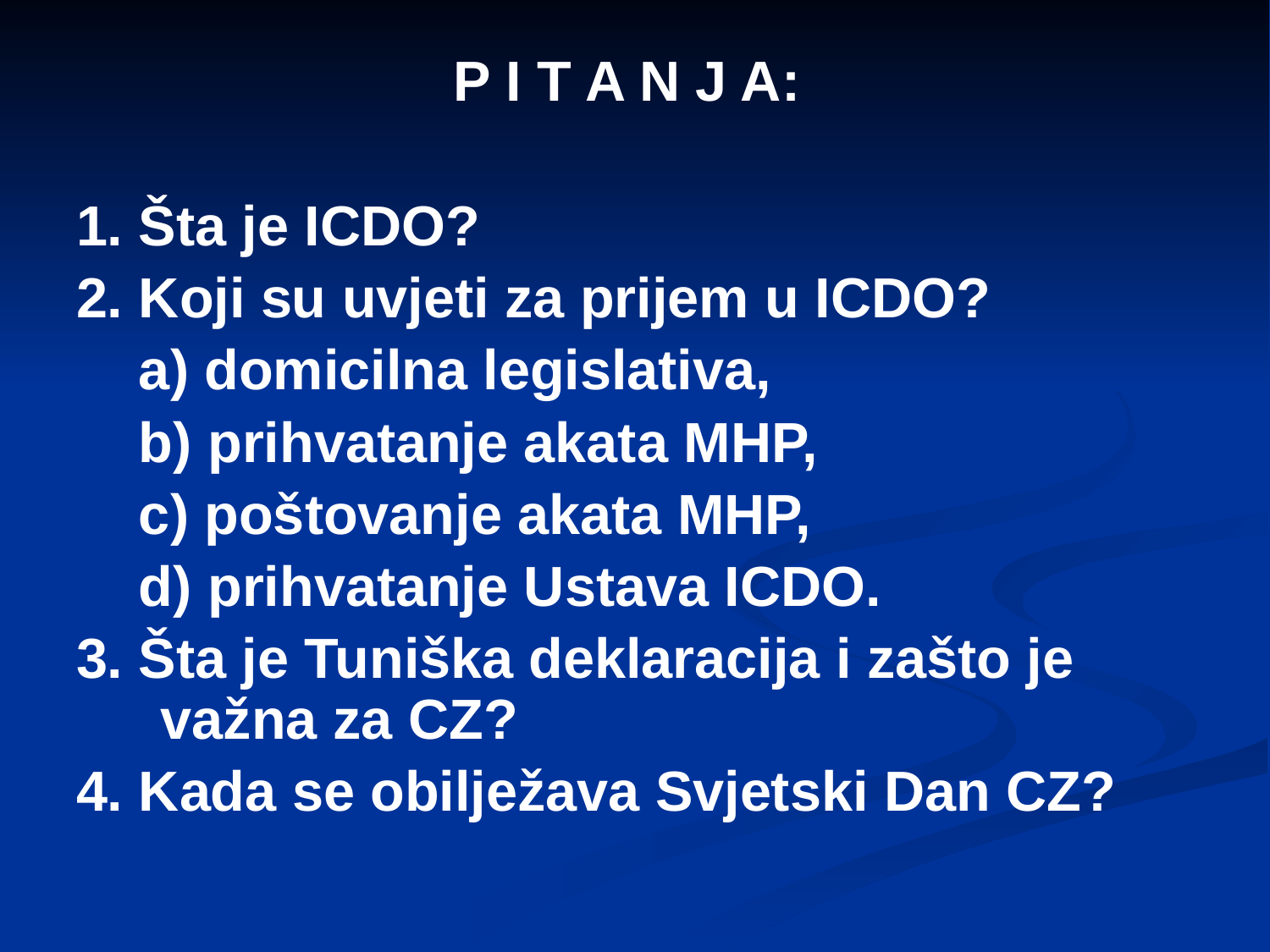

P I T A N J A:

1. Šta je ICDO?
2. Koji su uvjeti za prijem u ICDO?
    a) domicilna legislativa,
    b) prihvatanje akata MHP,
    c) poštovanje akata MHP,
    d) prihvatanje Ustava ICDO.
3. Šta je Tuniška deklaracija i zašto je važna za CZ?
4. Kada se obilježava Svjetski Dan CZ?